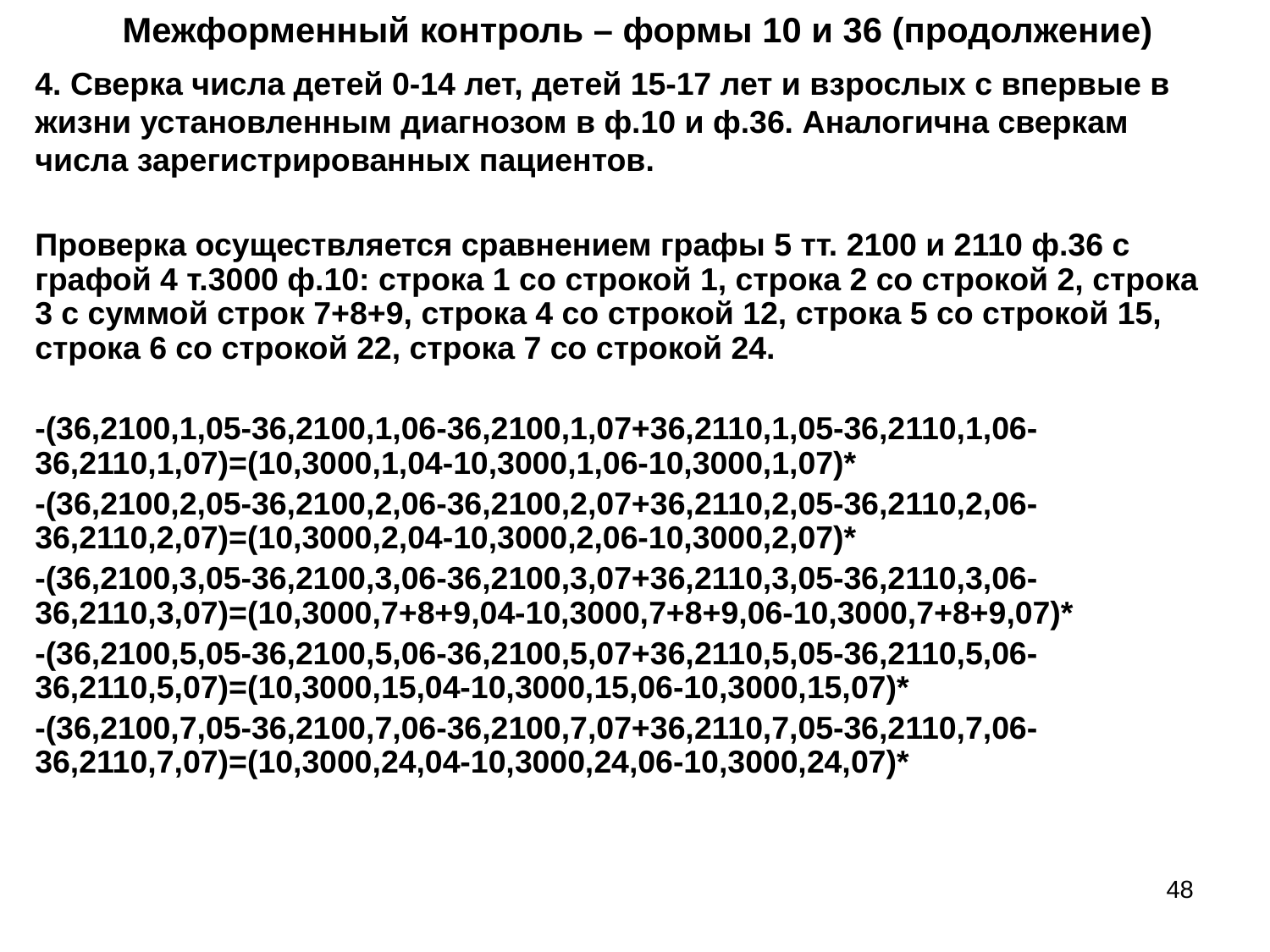

# Межформенный контроль – формы 10 и 36 (продолжение)
4. Сверка числа детей 0-14 лет, детей 15-17 лет и взрослых с впервые в жизни установленным диагнозом в ф.10 и ф.36. Аналогична сверкам числа зарегистрированных пациентов.

Проверка осуществляется сравнением графы 5 тт. 2100 и 2110 ф.36 с графой 4 т.3000 ф.10: строка 1 со строкой 1, строка 2 со строкой 2, строка 3 с суммой строк 7+8+9, строка 4 со строкой 12, строка 5 со строкой 15, строка 6 со строкой 22, строка 7 со строкой 24.

-(36,2100,1,05-36,2100,1,06-36,2100,1,07+36,2110,1,05-36,2110,1,06-36,2110,1,07)=(10,3000,1,04-10,3000,1,06-10,3000,1,07)*
-(36,2100,2,05-36,2100,2,06-36,2100,2,07+36,2110,2,05-36,2110,2,06-36,2110,2,07)=(10,3000,2,04-10,3000,2,06-10,3000,2,07)*
-(36,2100,3,05-36,2100,3,06-36,2100,3,07+36,2110,3,05-36,2110,3,06-36,2110,3,07)=(10,3000,7+8+9,04-10,3000,7+8+9,06-10,3000,7+8+9,07)*
-(36,2100,5,05-36,2100,5,06-36,2100,5,07+36,2110,5,05-36,2110,5,06-36,2110,5,07)=(10,3000,15,04-10,3000,15,06-10,3000,15,07)*
-(36,2100,7,05-36,2100,7,06-36,2100,7,07+36,2110,7,05-36,2110,7,06-36,2110,7,07)=(10,3000,24,04-10,3000,24,06-10,3000,24,07)*

48